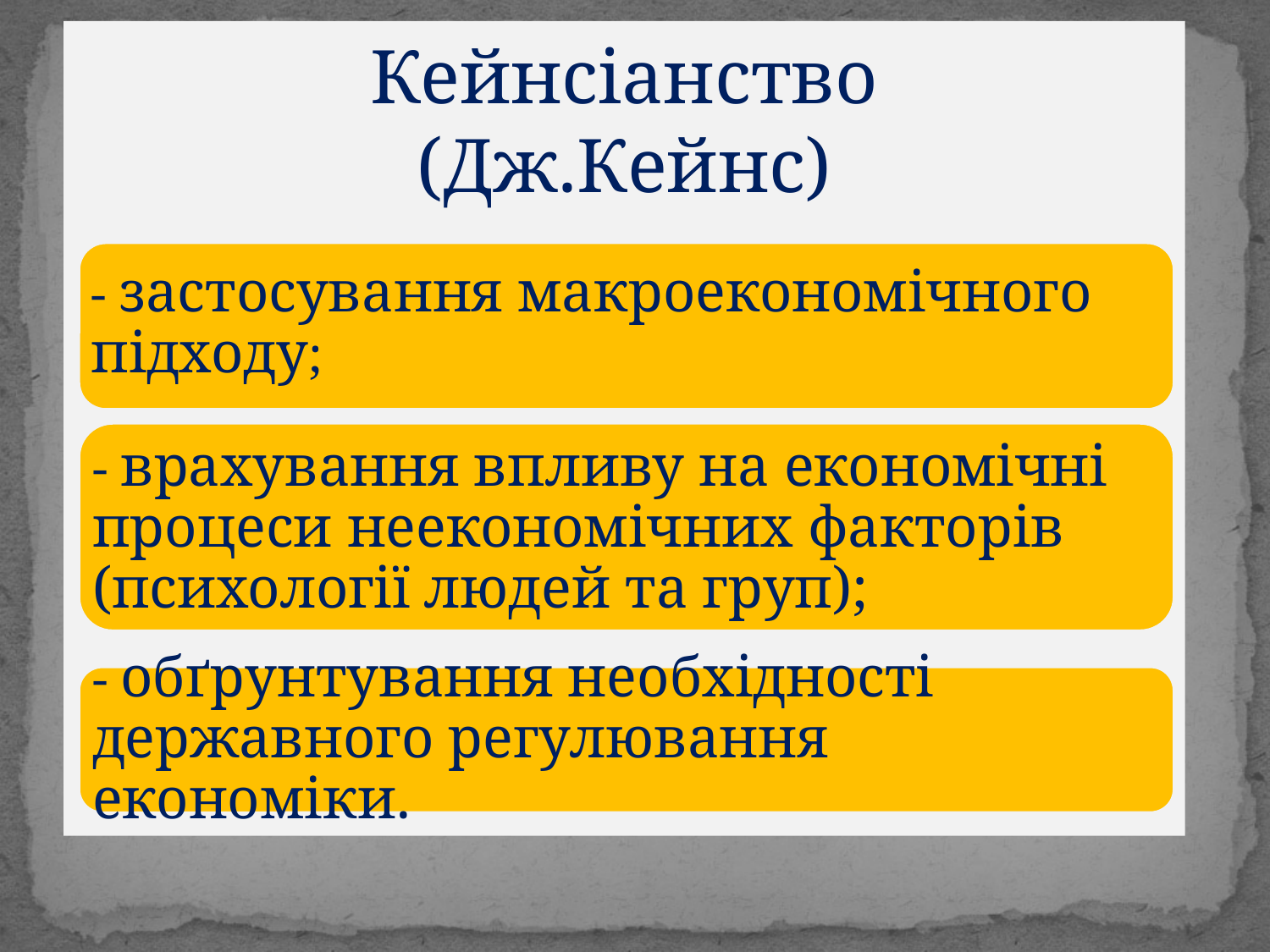

# Кейнсіанство (Дж.Кейнс)
- застосування макроекономічного підходу;

- врахування впливу на економічні процеси неекономічних факторів (психології людей та груп);
- обґрунтування необхідності державного регулювання економіки.